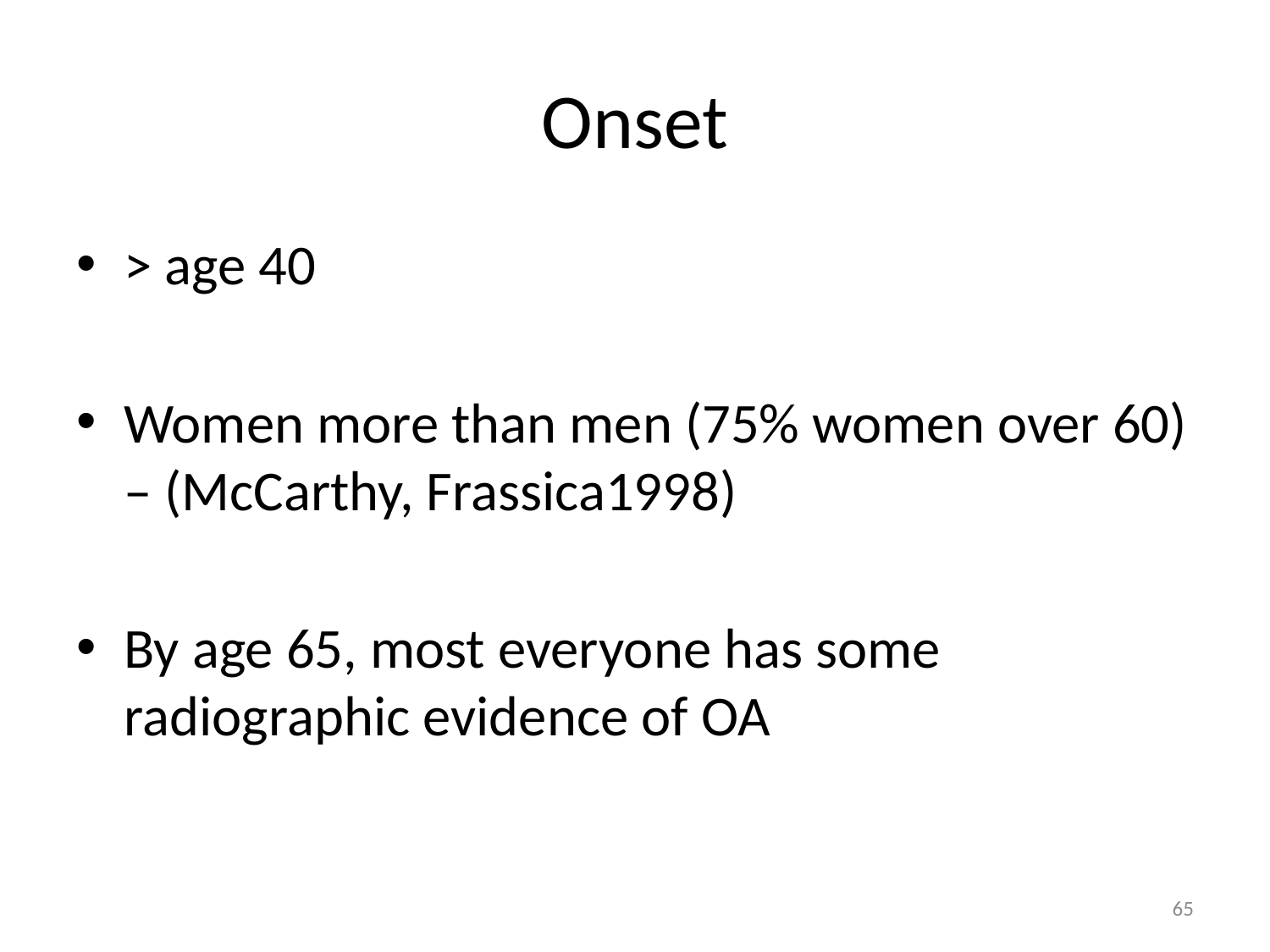

# Onset
> age 40

Women more than men (75% women over 60) – (McCarthy, Frassica1998)

By age 65, most everyone has some radiographic evidence of OA

65